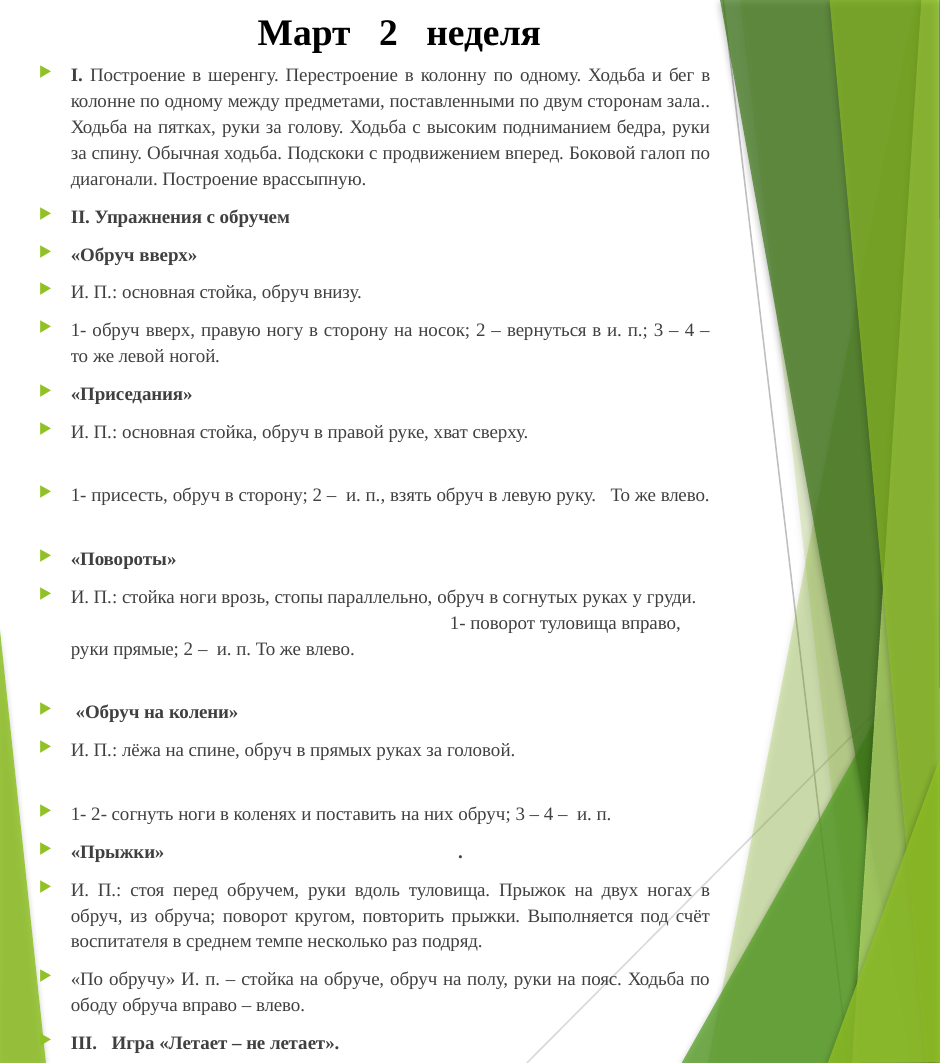

# Март   2   неделя
I. Построение в шеренгу. Перестроение в колонну по одному. Ходьба и бег в колонне по одному между предметами, поставленными по двум сторонам зала.. Ходьба на пятках, руки за голову. Ходьба с высоким подниманием бедра, руки за спину. Обычная ходьба. Подскоки с продвижением вперед. Боковой галоп по диагонали. Построение врассыпную.
II. Упражнения с обручем
«Обруч вверх»
И. П.: основная стойка, обруч внизу.
1- обруч вверх, правую ногу в сторону на носок; 2 – вернуться в и. п.; 3 – 4 – то же левой ногой.
«Приседания»
И. П.: основная стойка, обруч в правой руке, хват сверху.
1- присесть, обруч в сторону; 2 –  и. п., взять обруч в левую руку.   То же влево.
«Повороты»
И. П.: стойка ноги врозь, стопы параллельно, обруч в согнутых руках у груди.                                                                                   1- поворот туловища вправо, руки прямые; 2 –  и. п. То же влево.
 «Обруч на колени»
И. П.: лёжа на спине, обруч в прямых руках за головой.
1- 2- согнуть ноги в коленях и поставить на них обруч; 3 – 4 –  и. п.
«Прыжки»                                                              .
И. П.: стоя перед обручем, руки вдоль туловища. Прыжок на двух ногах в обруч, из обруча; поворот кругом, повторить прыжки. Выполняется под счёт воспитателя в среднем темпе несколько раз подряд.
«По обручу» И. п. – стойка на обруче, обруч на полу, руки на пояс. Ходьба по ободу обруча вправо – влево.
III.   Игра «Летает – не летает».